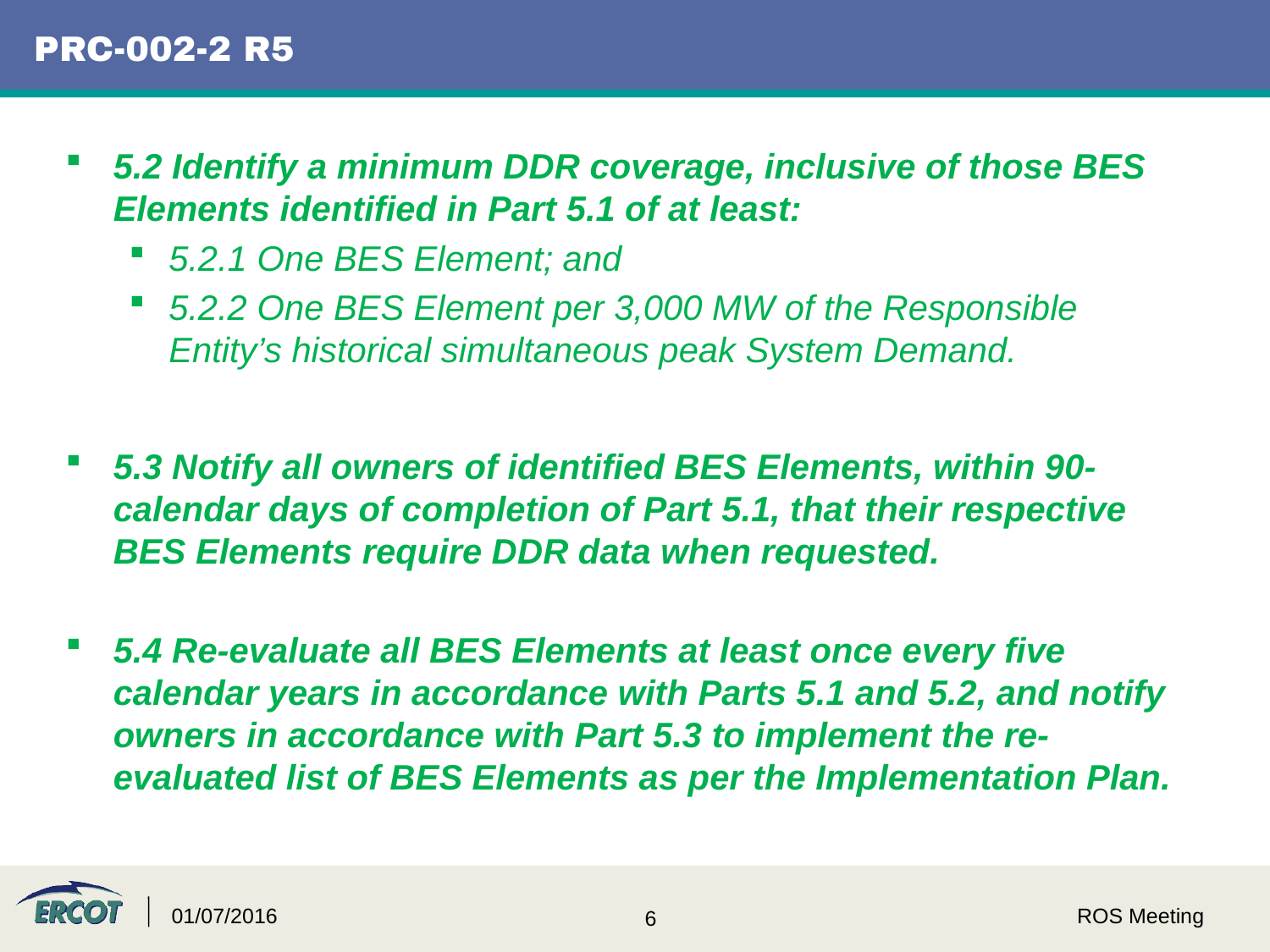

# PRC-002-2 R5
5.2 Identify a minimum DDR coverage, inclusive of those BES Elements identified in Part 5.1 of at least:
5.2.1 One BES Element; and
5.2.2 One BES Element per 3,000 MW of the Responsible Entity’s historical simultaneous peak System Demand.

5.3 Notify all owners of identified BES Elements, within 90-calendar days of completion of Part 5.1, that their respective BES Elements require DDR data when requested.

5.4 Re-evaluate all BES Elements at least once every five calendar years in accordance with Parts 5.1 and 5.2, and notify owners in accordance with Part 5.3 to implement the re-evaluated list of BES Elements as per the Implementation Plan.

01/07/2016

ROS Meeting